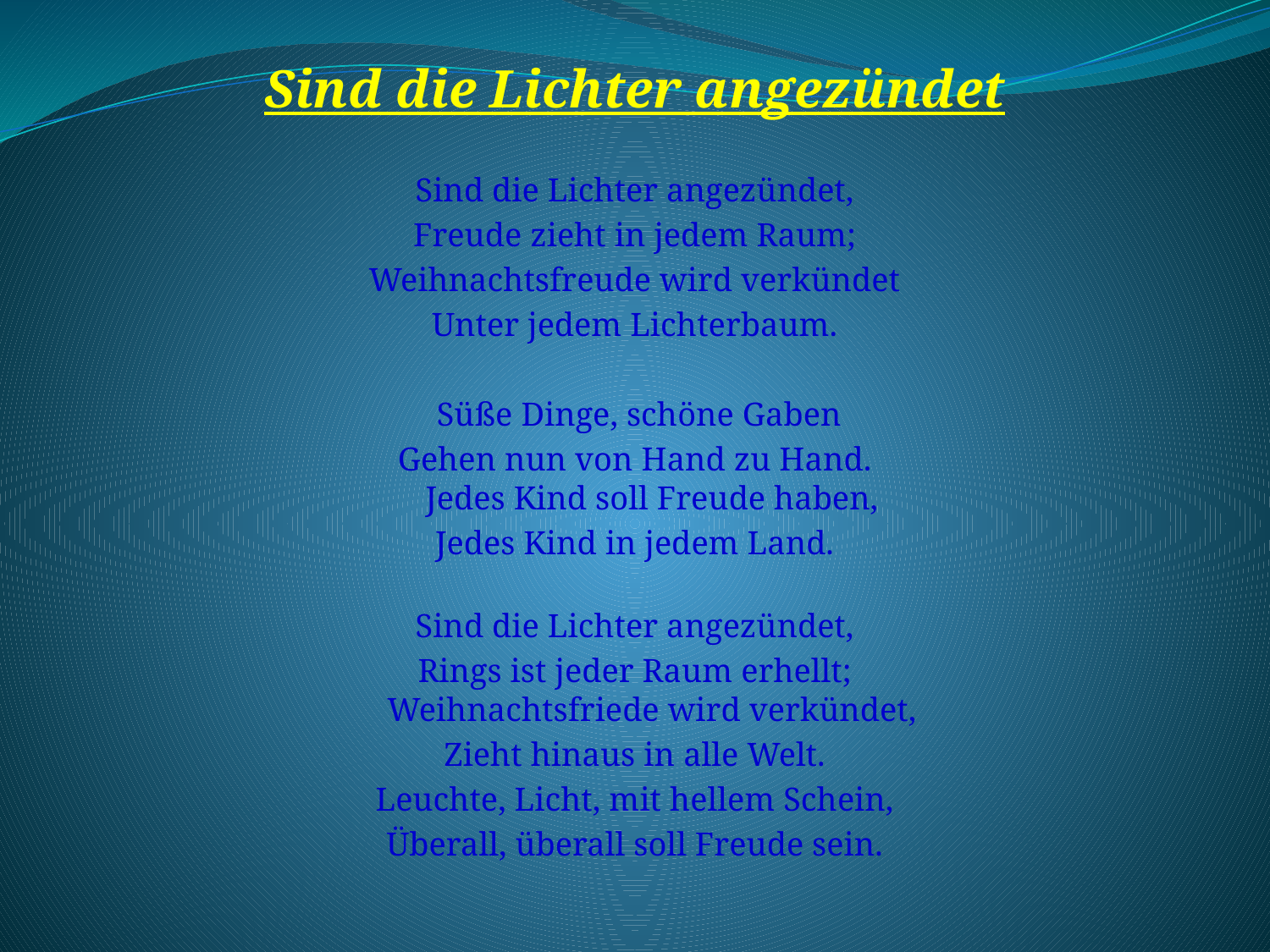

#
Sind die Lichter angezündet

Sind die Lichter angezündet,
Freude zieht in jedem Raum;
Weihnachtsfreude wird verkündet
Unter jedem Lichterbaum.

 Süße Dinge, schöne Gaben
Gehen nun von Hand zu Hand.
Jedes Kind soll Freude haben,
Jedes Kind in jedem Land.
Sind die Lichter angezündet,
Rings ist jeder Raum erhellt;
Weihnachtsfriede wird verkündet,
Zieht hinaus in alle Welt.
Leuchte, Licht, mit hellem Schein,
Überall, überall soll Freude sein.